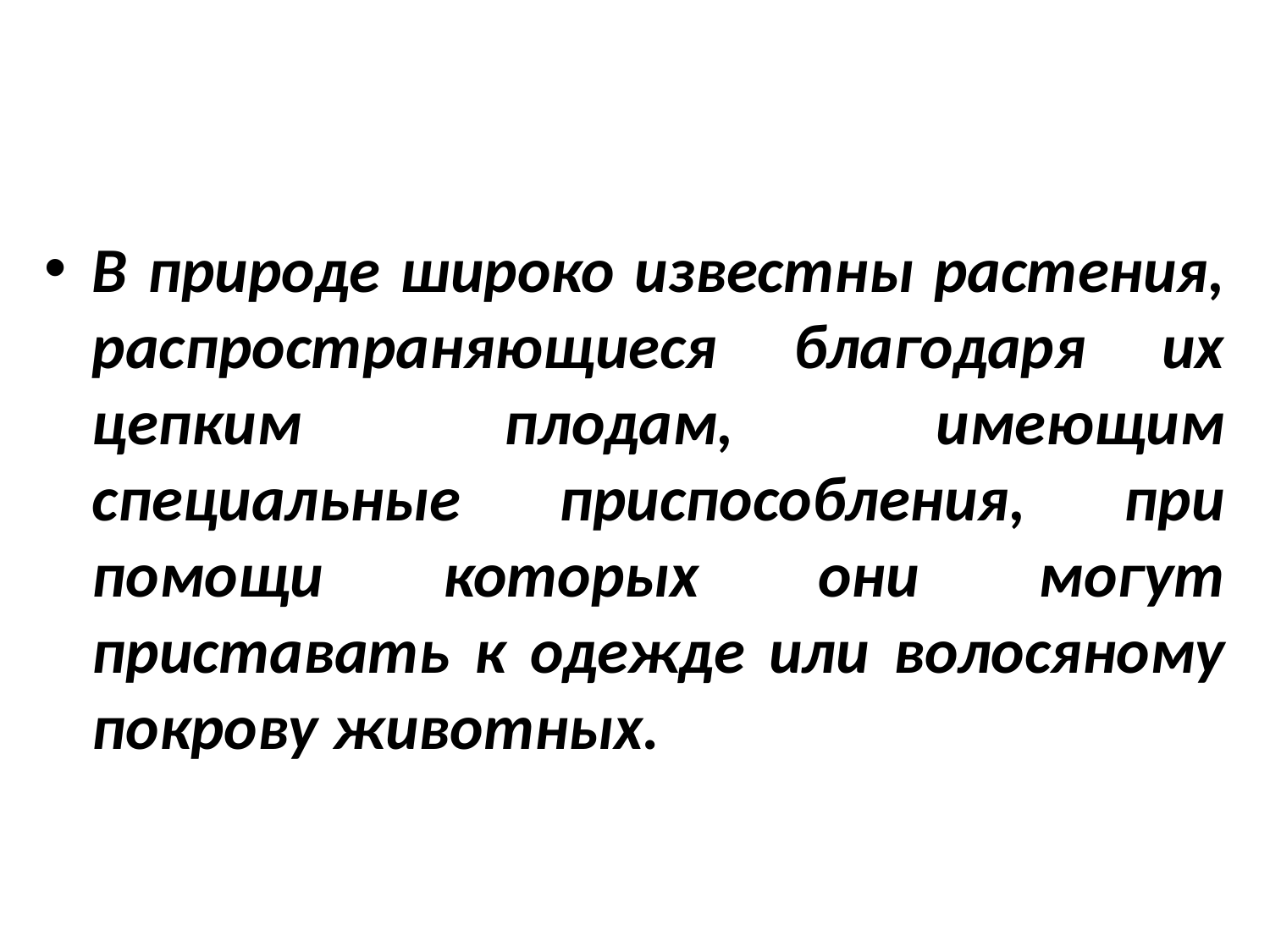

В природе широко известны растения, распространяющиеся благодаря их цепким плодам, имеющим специальные приспособления, при помощи которых они могут приставать к одежде или волосяному покрову животных.